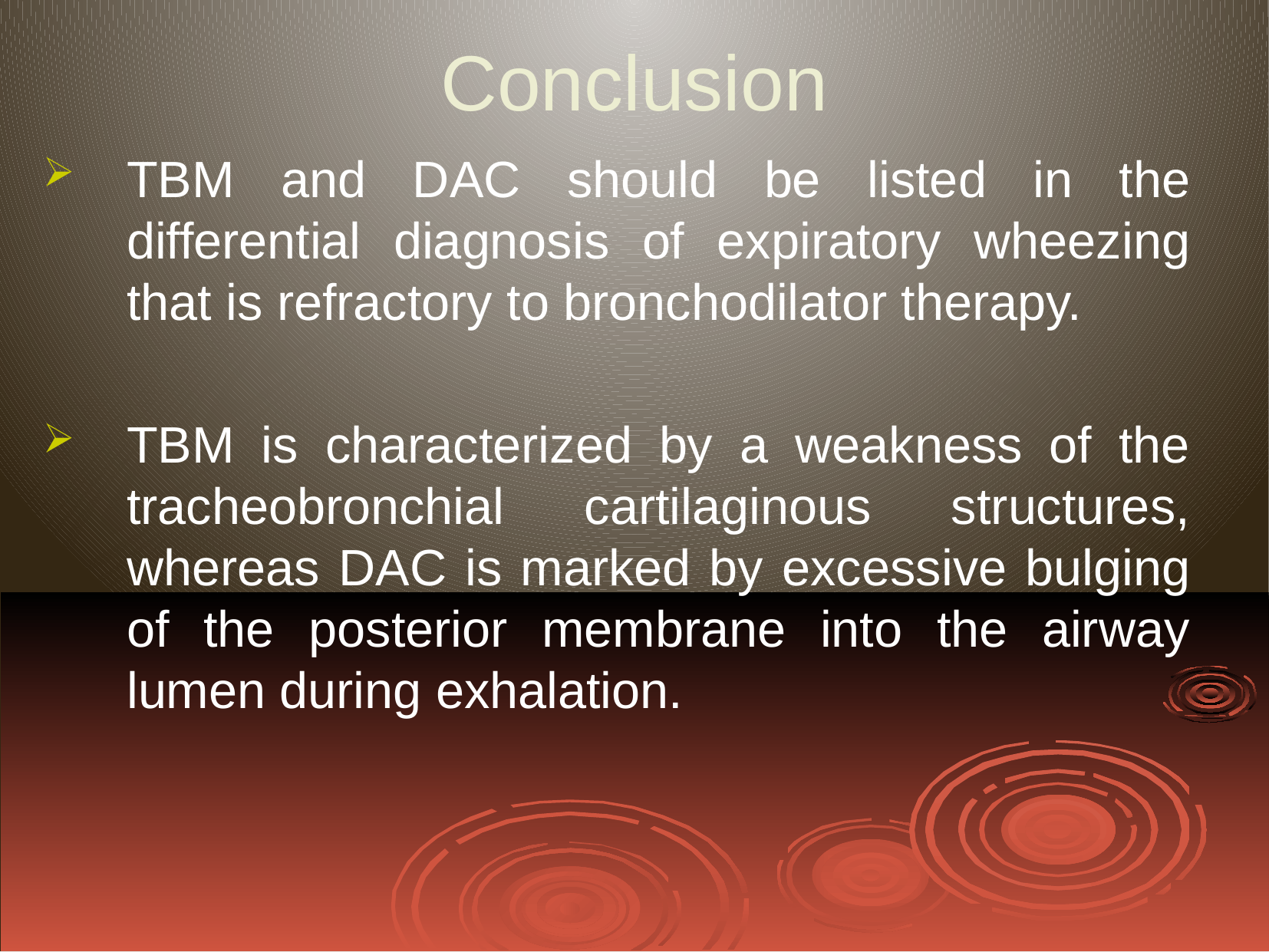

# Conclusion
TBM and DAC should be listed in the differential diagnosis of expiratory wheezing that is refractory to bronchodilator therapy.

TBM is characterized by a weakness of the tracheobronchial cartilaginous structures, whereas DAC is marked by excessive bulging of the posterior membrane into the airway lumen during exhalation.